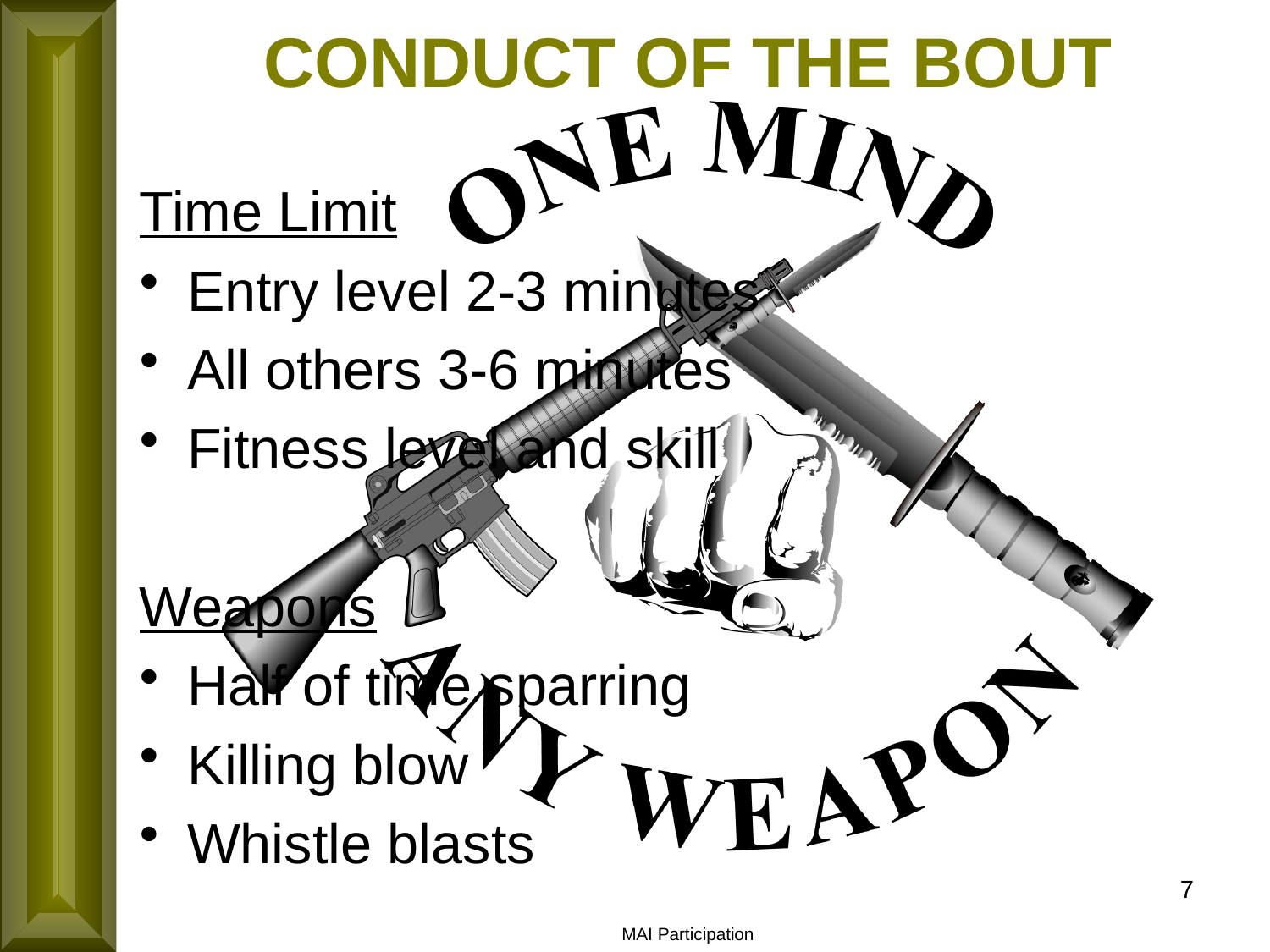

CONDUCT OF THE BOUT
Time Limit
Entry level 2-3 minutes
All others 3-6 minutes
Fitness level and skill

Weapons
Half of time sparring
Killing blow
Whistle blasts
7
MAI Participation